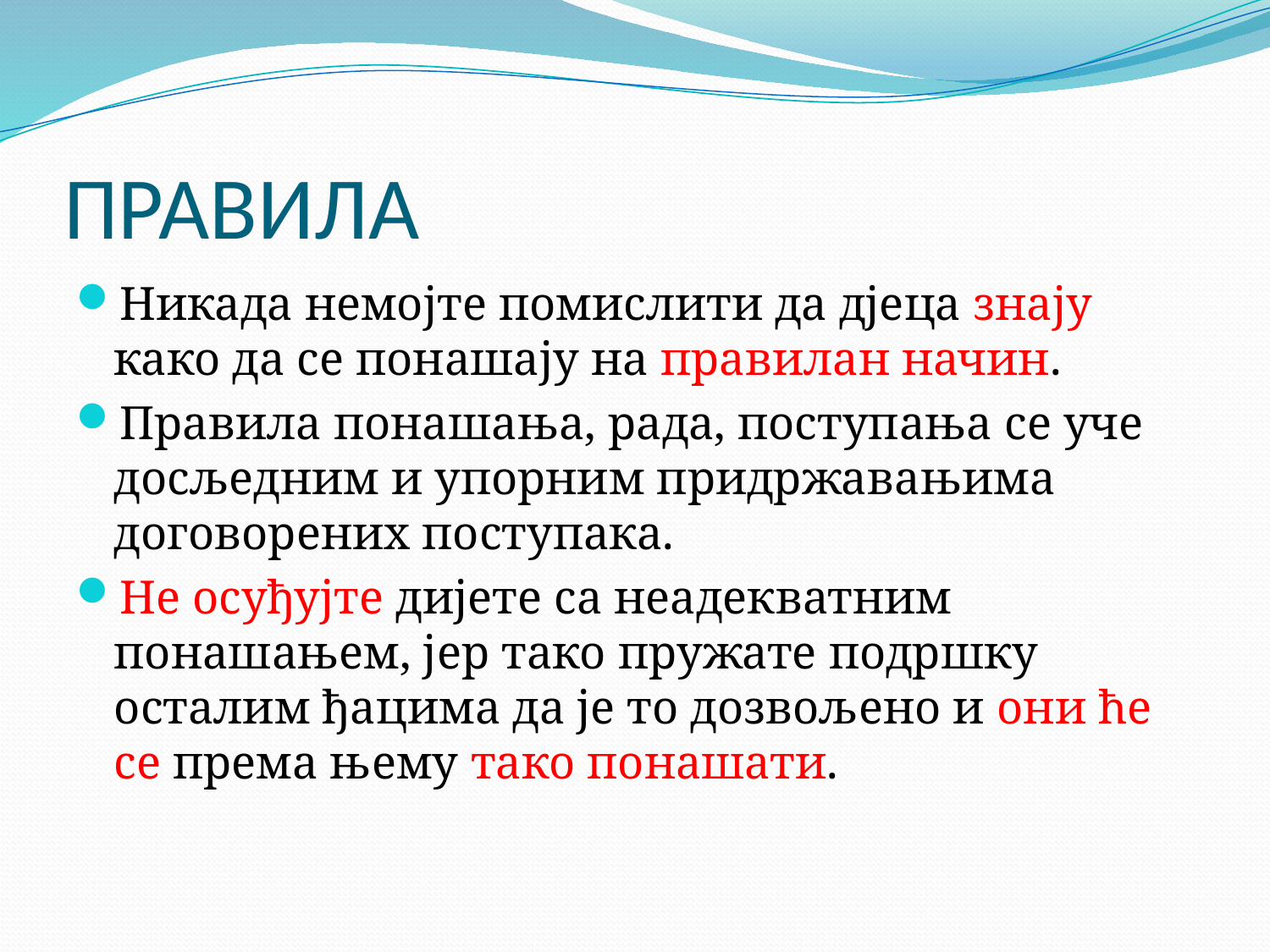

# ПРАВИЛА
Никада немојте помислити да дјеца знају како да се понашају на правилан начин.
Правила понашања, рада, поступања се уче досљедним и упорним придржавањима договорених поступака.
Не осуђујте дијете са неадекватним понашањем, јер тако пружате подршку осталим ђацима да је то дозвољено и они ће се према њему тако понашати.